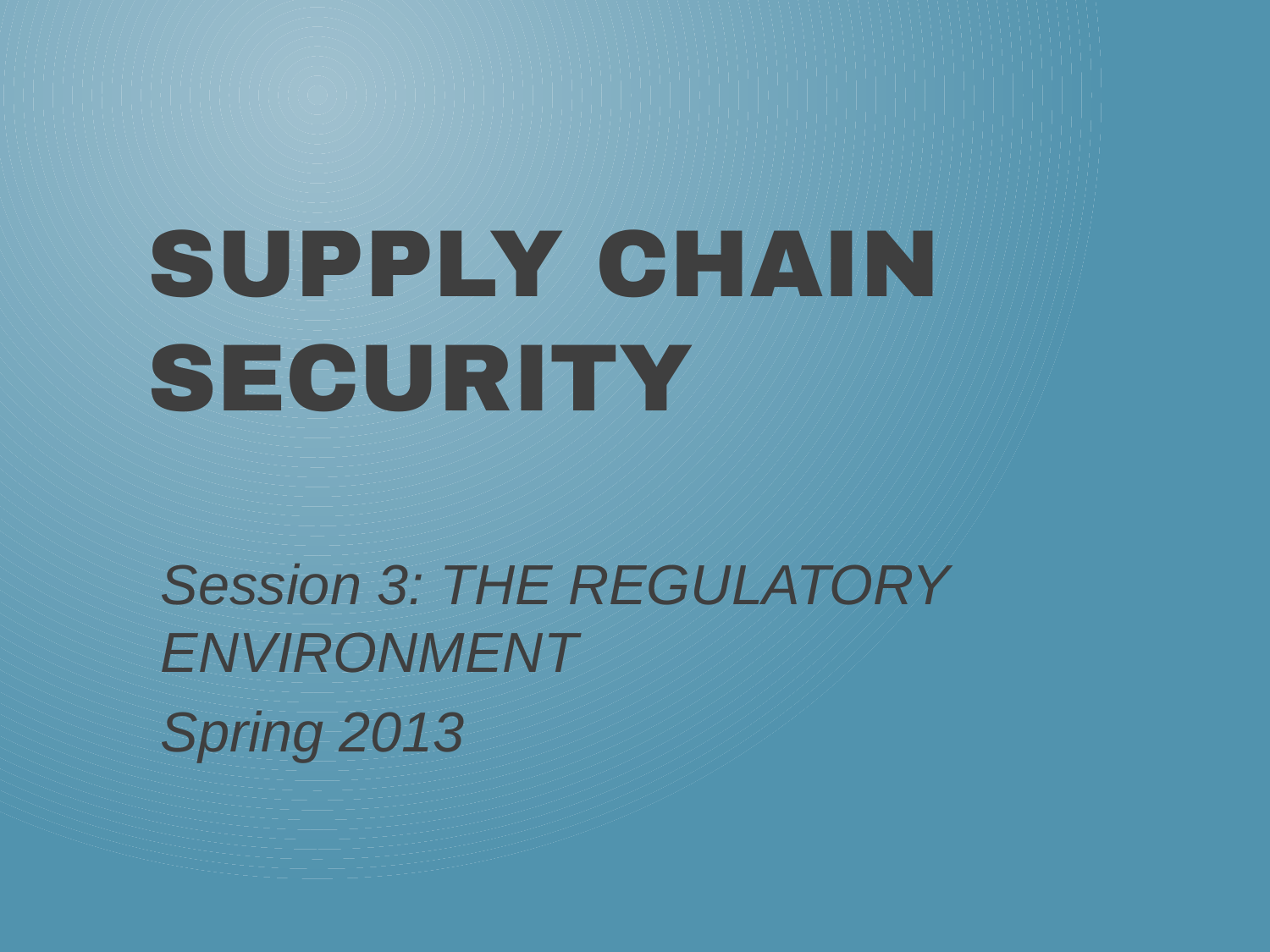

# Supply chain security
Session 3: THE REGULATORY ENVIRONMENT
Spring 2013